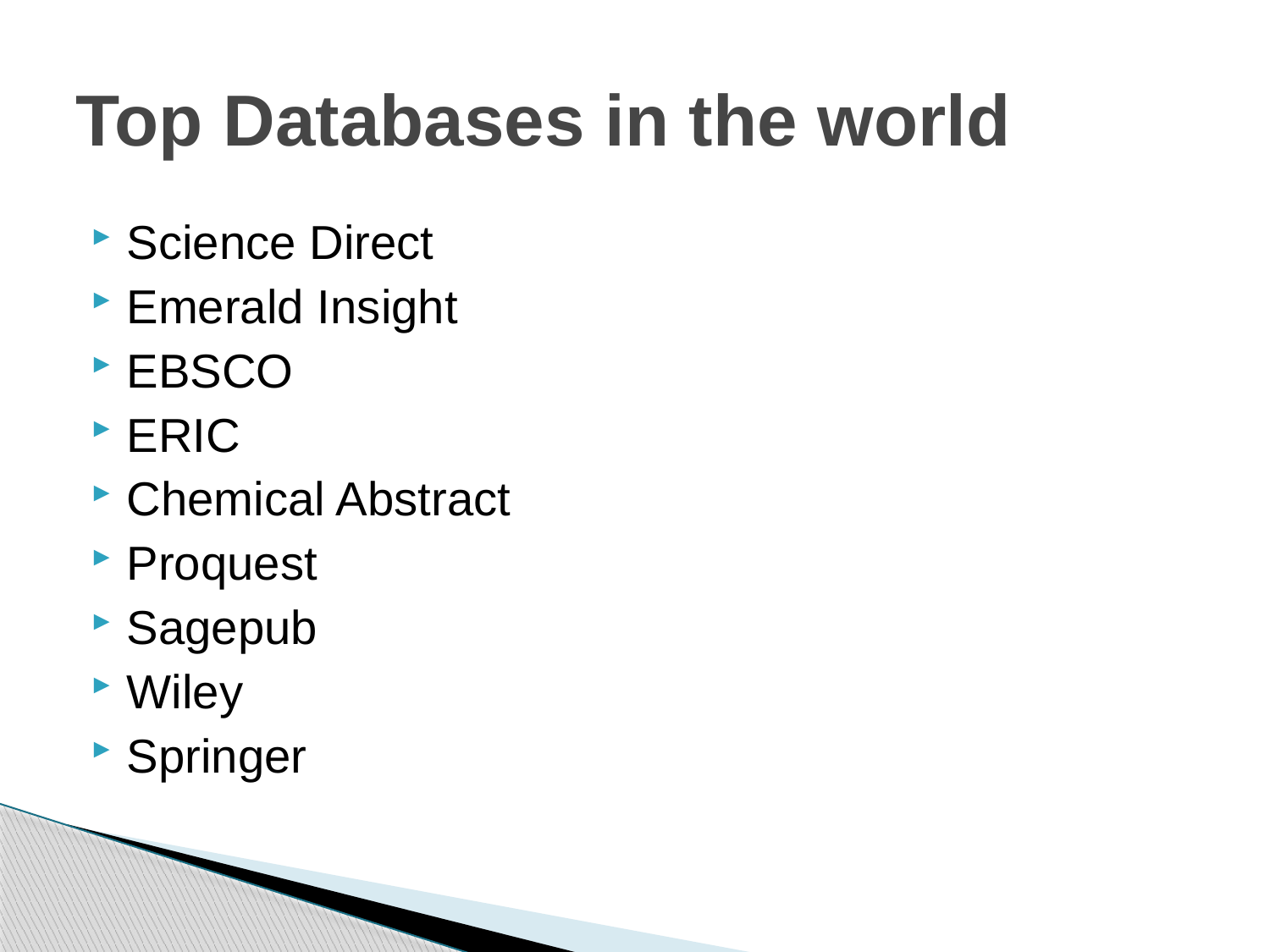

# Top Databases in the world
Science Direct
Emerald Insight
EBSCO
ERIC
Chemical Abstract
Proquest
Sagepub
Wiley
Springer